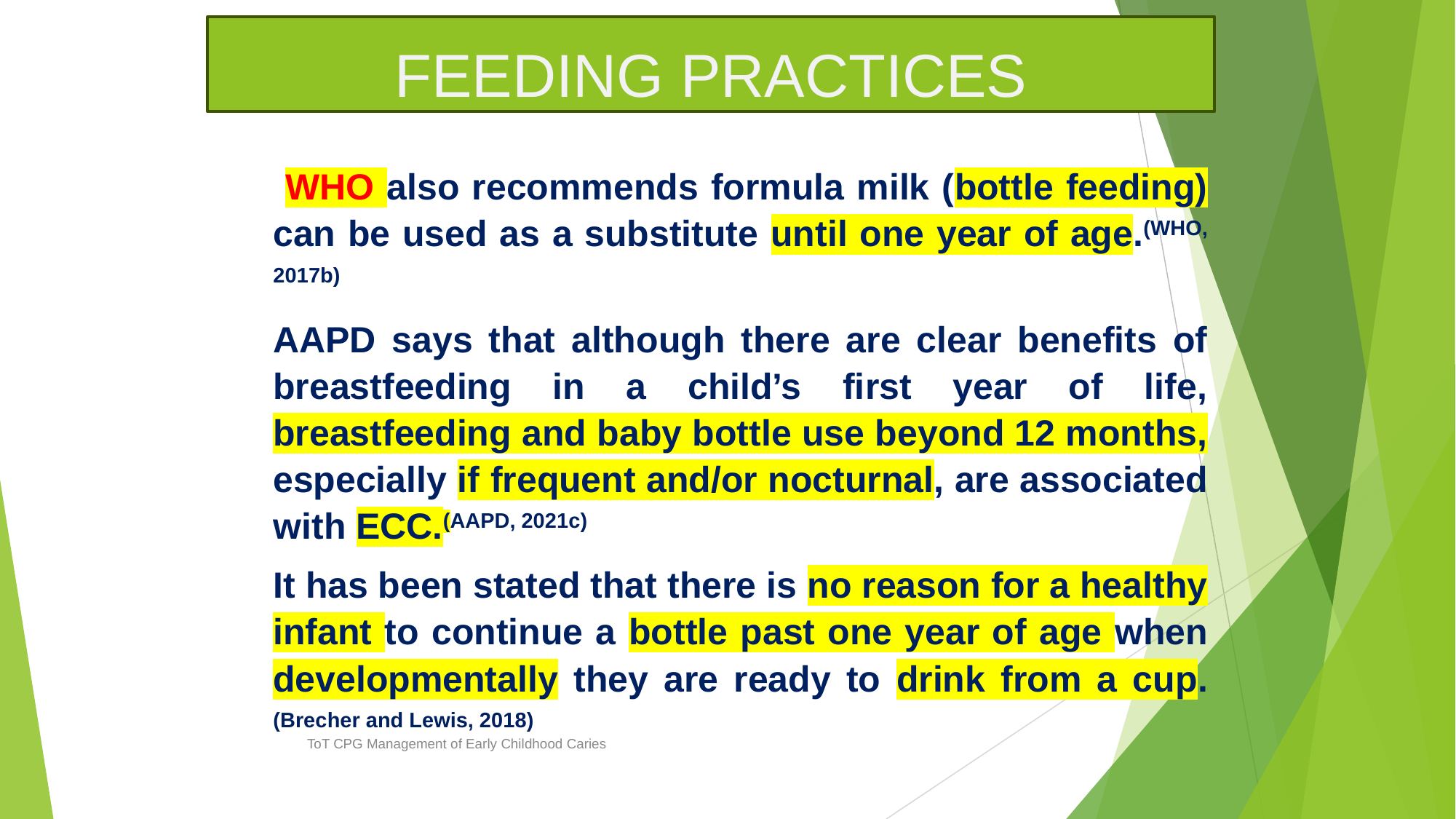

FEEDING PRACTICES

 WHO also recommends formula milk (bottle feeding) can be used as a substitute until one year of age.(WHO, 2017b)
AAPD says that although there are clear benefits of breastfeeding in a child’s first year of life, breastfeeding and baby bottle use beyond 12 months, especially if frequent and/or nocturnal, are associated with ECC.(AAPD, 2021c)
It has been stated that there is no reason for a healthy infant to continue a bottle past one year of age when developmentally they are ready to drink from a cup.(Brecher and Lewis, 2018)

ToT CPG Management of Early Childhood Caries